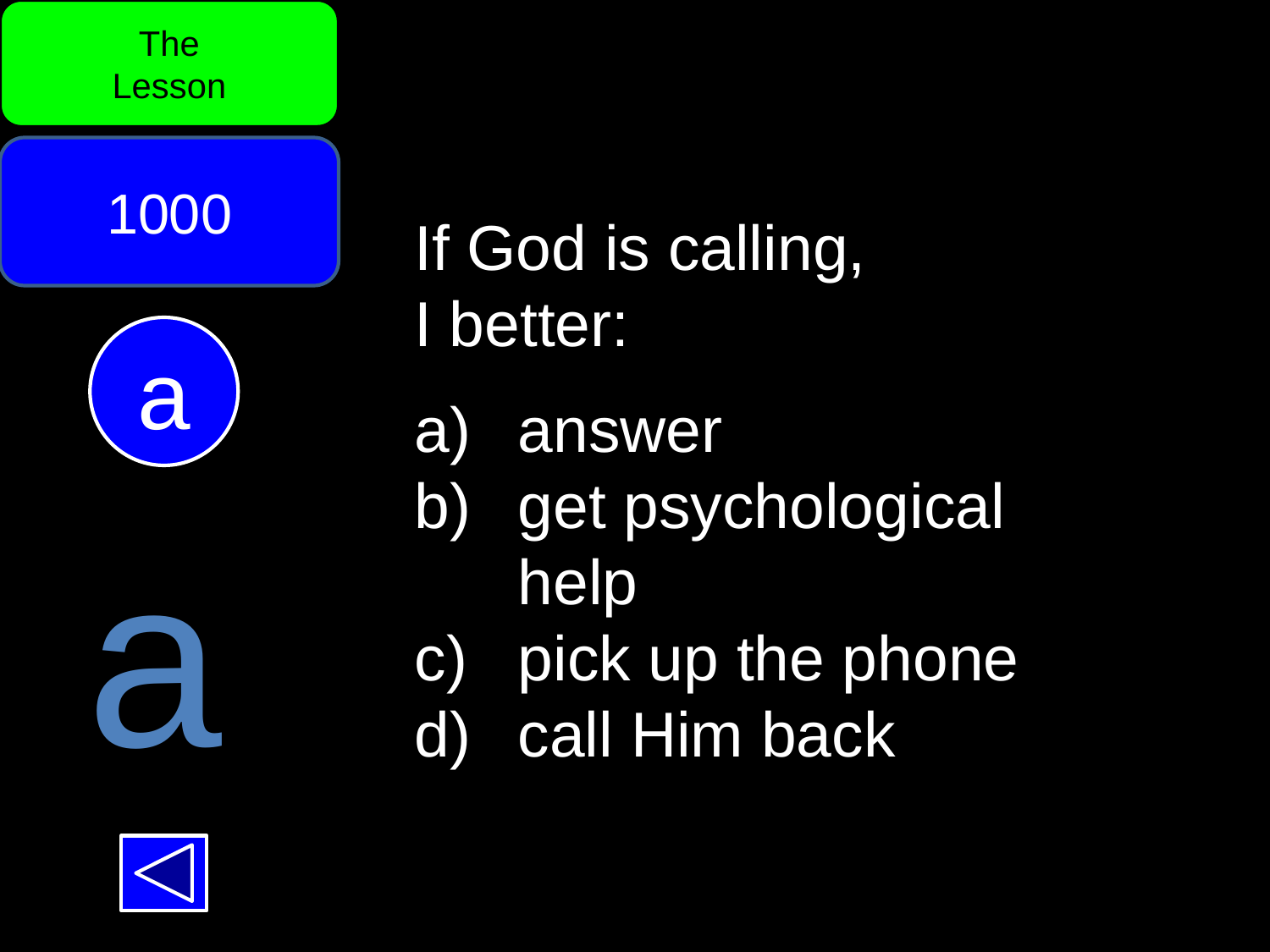

The
Lesson
1000
If God is calling,
I better:

answer
get psychological
help
pick up the phone
call Him back
a
a